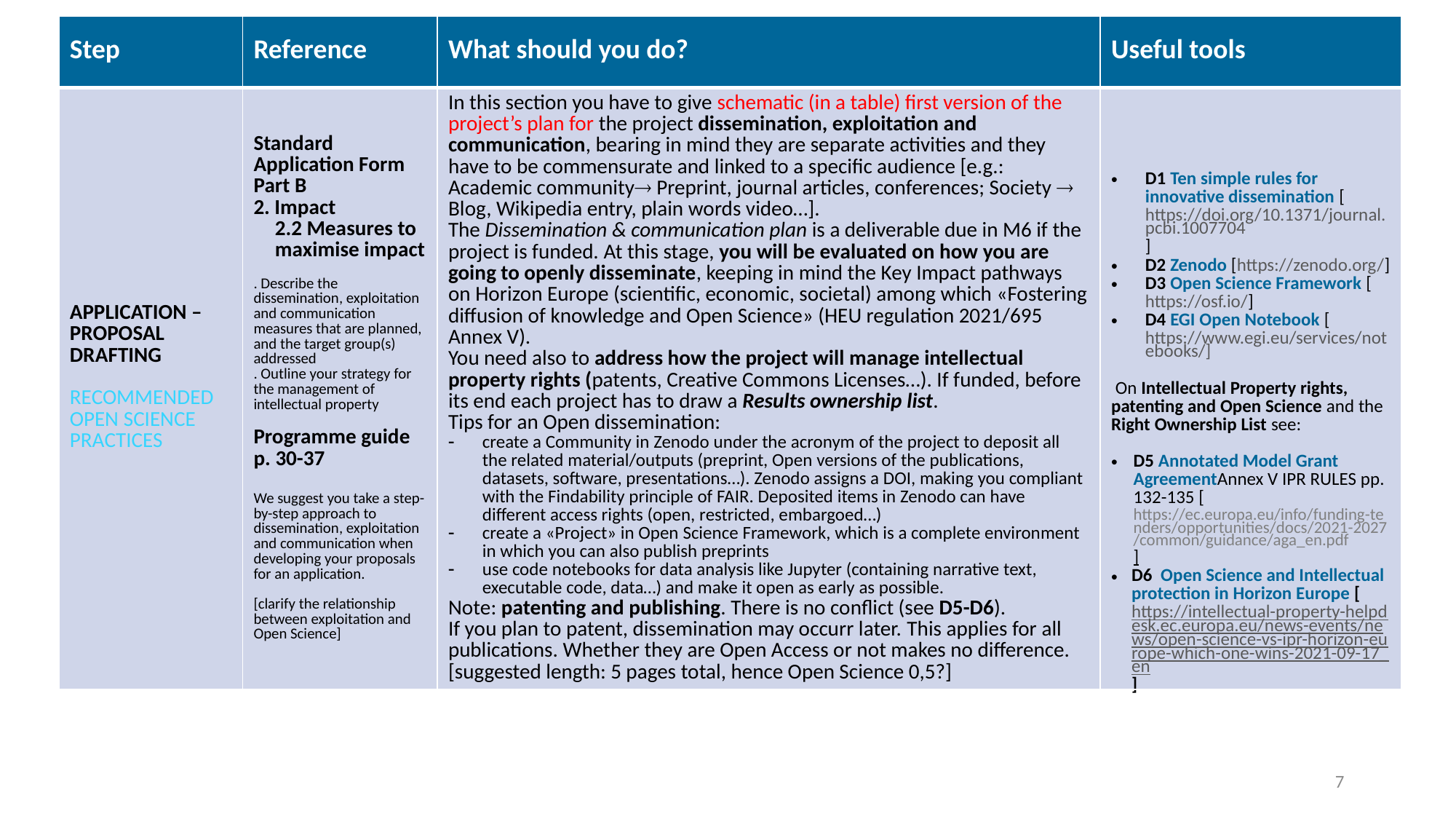

| Step | Reference | What should you do? | Useful tools |
| --- | --- | --- | --- |
| APPLICATION – PROPOSAL DRAFTING RECOMMENDED OPEN SCIENCE PRACTICES | Standard Application Form Part B 2. Impact 2.2 Measures to maximise impact . Describe the dissemination, exploitation and communication measures that are planned, and the target group(s) addressed . Outline your strategy for the management of intellectual property Programme guide p. 30-37 We suggest you take a step-by-step approach to dissemination, exploitation and communication when developing your proposals for an application. [clarify the relationship between exploitation and Open Science] | In this section you have to give schematic (in a table) first version of the project’s plan for the project dissemination, exploitation and communication, bearing in mind they are separate activities and they have to be commensurate and linked to a specific audience [e.g.: Academic community→ Preprint, journal articles, conferences; Society → Blog, Wikipedia entry, plain words video…]. The Dissemination & communication plan is a deliverable due in M6 if the project is funded. At this stage, you will be evaluated on how you are going to openly disseminate, keeping in mind the Key Impact pathways on Horizon Europe (scientific, economic, societal) among which «Fostering diffusion of knowledge and Open Science» (HEU regulation 2021/695 Annex V). You need also to address how the project will manage intellectual property rights (patents, Creative Commons Licenses…). If funded, before its end each project has to draw a Results ownership list. Tips for an Open dissemination: create a Community in Zenodo under the acronym of the project to deposit all the related material/outputs (preprint, Open versions of the publications, datasets, software, presentations…). Zenodo assigns a DOI, making you compliant with the Findability principle of FAIR. Deposited items in Zenodo can have different access rights (open, restricted, embargoed…) create a «Project» in Open Science Framework, which is a complete environment in which you can also publish preprints use code notebooks for data analysis like Jupyter (containing narrative text, executable code, data…) and make it open as early as possible. Note: patenting and publishing. There is no conflict (see D5-D6). If you plan to patent, dissemination may occurr later. This applies for all publications. Whether they are Open Access or not makes no difference. [suggested length: 5 pages total, hence Open Science 0,5?] | D1 Ten simple rules for innovative dissemination [https://doi.org/10.1371/journal.pcbi.1007704] D2 Zenodo [https://zenodo.org/] D3 Open Science Framework [https://osf.io/] D4 EGI Open Notebook [https://www.egi.eu/services/notebooks/] On Intellectual Property rights, patenting and Open Science and the Right Ownership List see: D5 Annotated Model Grant AgreementAnnex V IPR RULES pp. 132-135 [https://ec.europa.eu/info/funding-tenders/opportunities/docs/2021-2027/common/guidance/aga\_en.pdf] D6 Open Science and Intellectual protection in Horizon Europe [https://intellectual-property-helpdesk.ec.europa.eu/news-events/news/open-science-vs-ipr-horizon-europe-which-one-wins-2021-09-17\_en] |
7